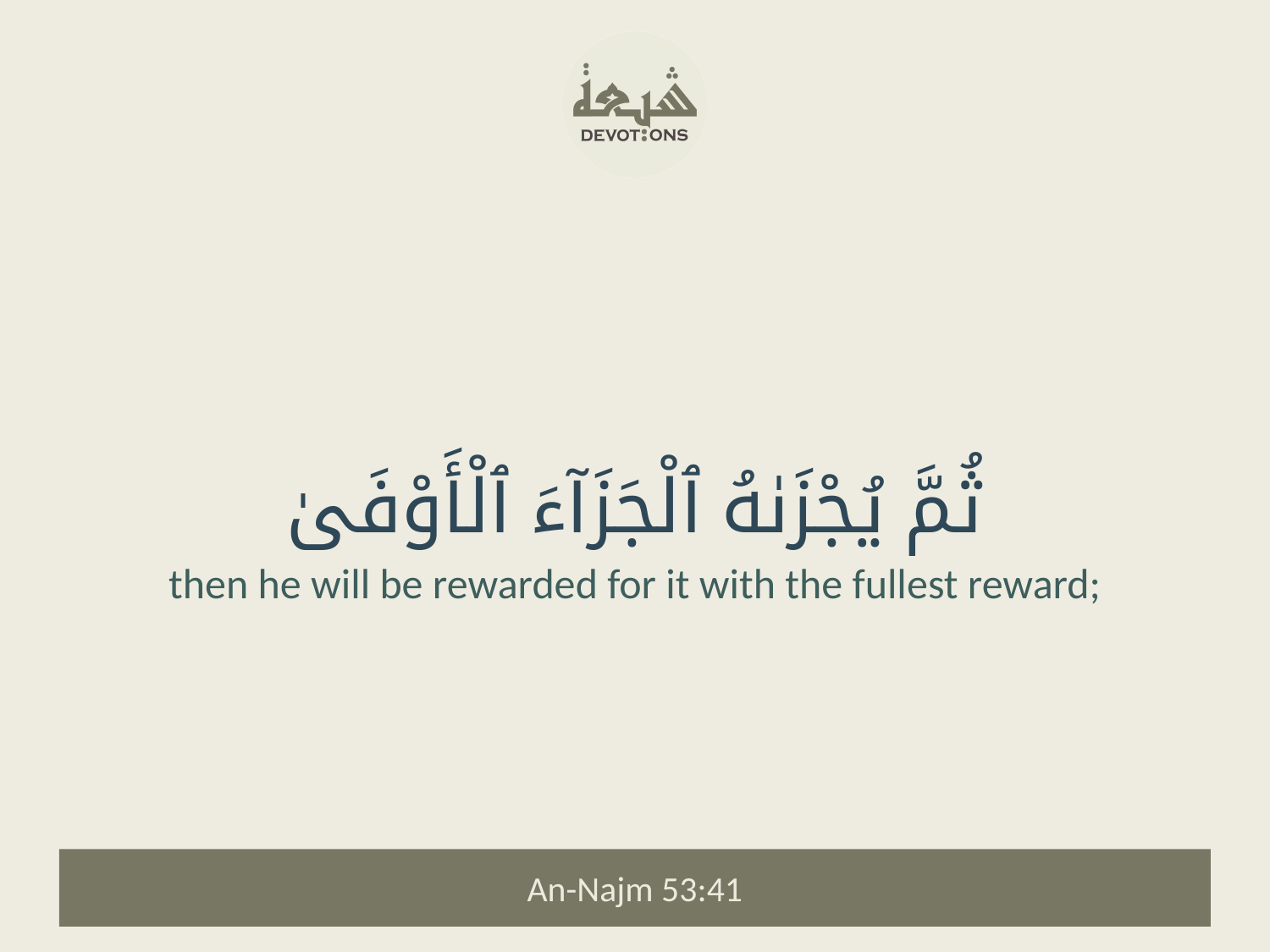

ثُمَّ يُجْزَىٰهُ ٱلْجَزَآءَ ٱلْأَوْفَىٰ
then he will be rewarded for it with the fullest reward;
An-Najm 53:41